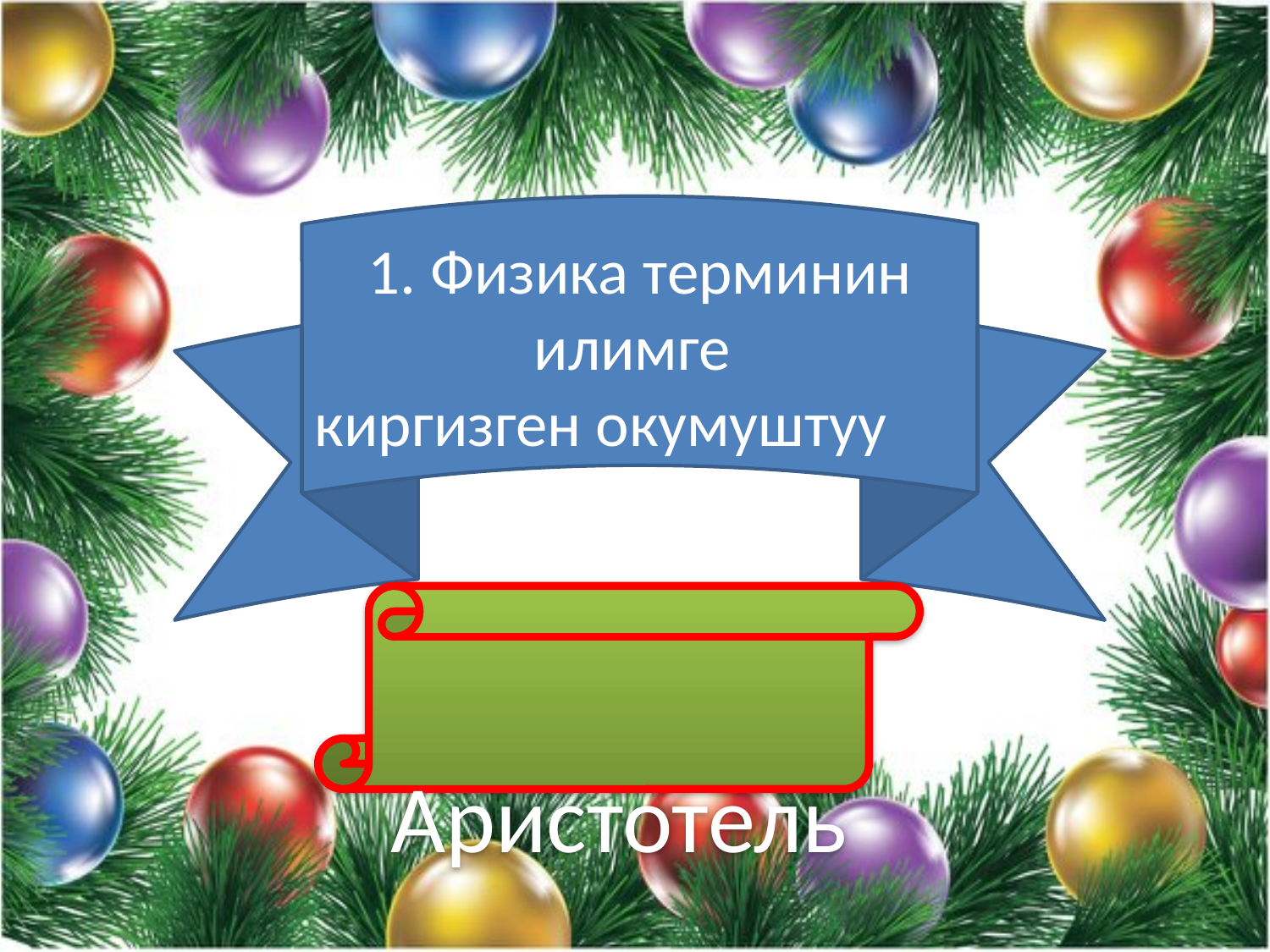

1. Физика терминин илимге
киргизген окумуштуу
 Аристотель